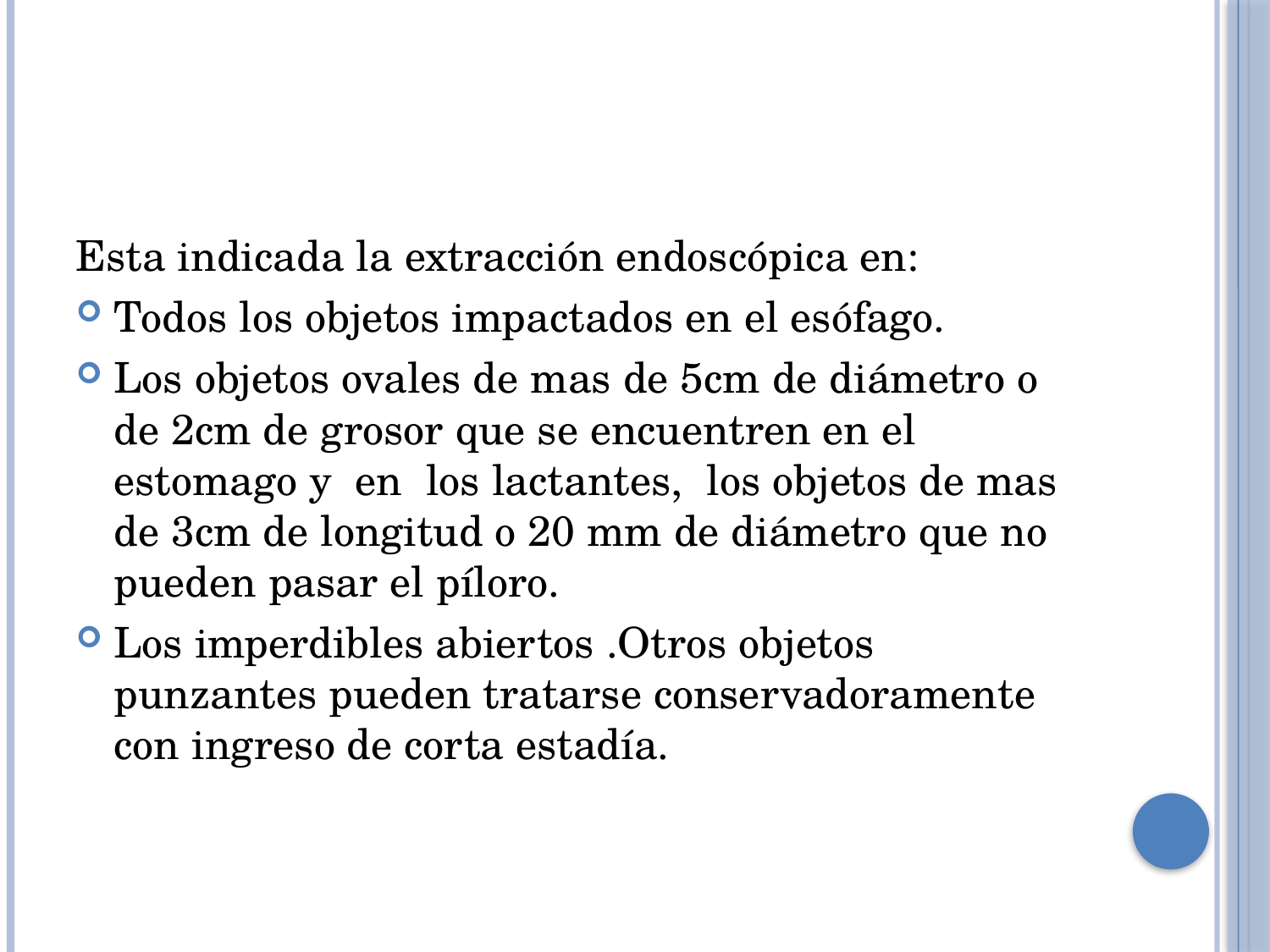

#
Esta indicada la extracción endoscópica en:
Todos los objetos impactados en el esófago.
Los objetos ovales de mas de 5cm de diámetro o de 2cm de grosor que se encuentren en el estomago y  en  los lactantes,  los objetos de mas de 3cm de longitud o 20 mm de diámetro que no pueden pasar el píloro.
Los imperdibles abiertos .Otros objetos punzantes pueden tratarse conservadoramente con ingreso de corta estadía.